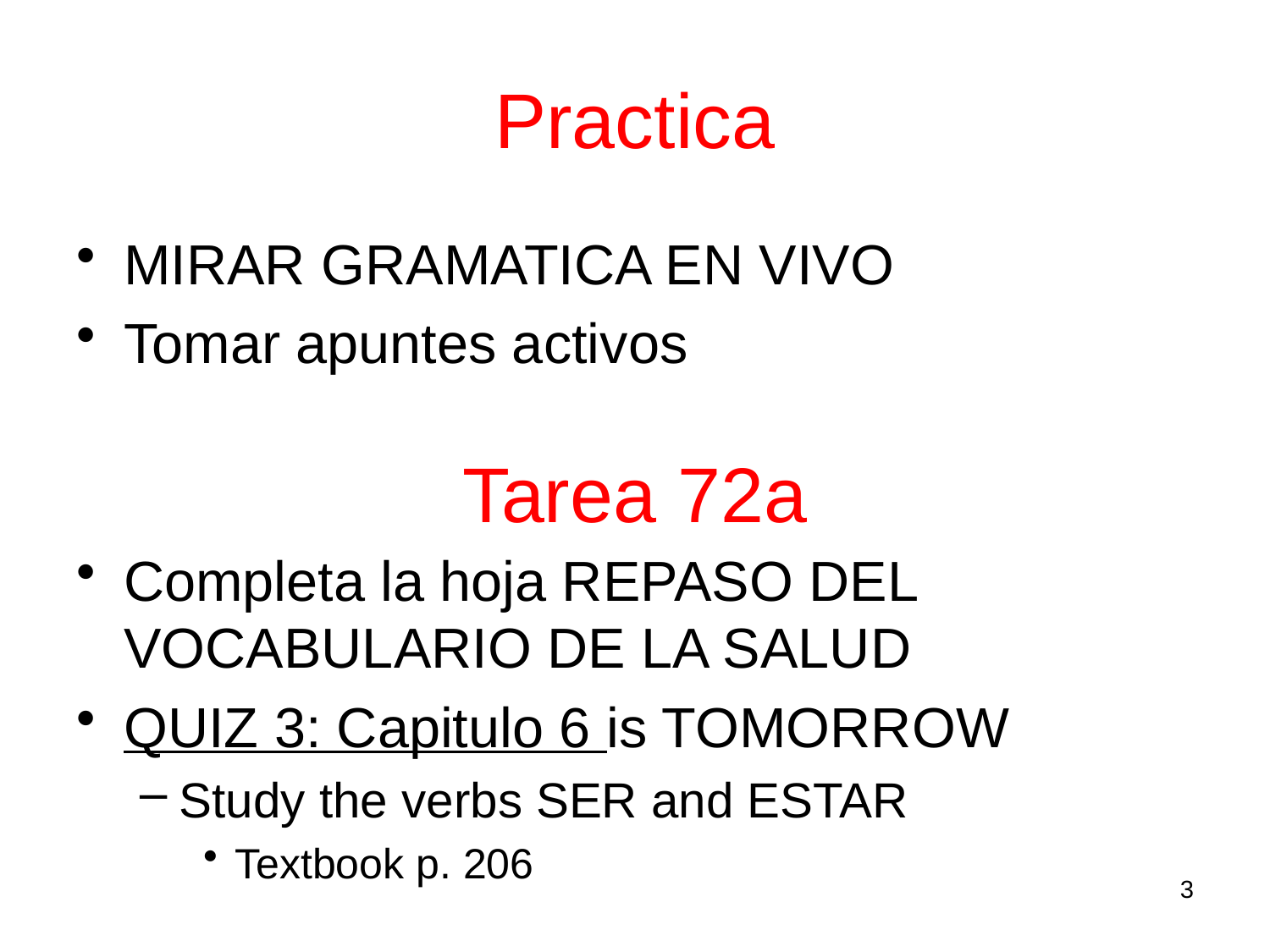

# Practica
MIRAR GRAMATICA EN VIVO
Tomar apuntes activos

Completa la hoja REPASO DEL VOCABULARIO DE LA SALUD
QUIZ 3: Capitulo 6 is TOMORROW
Study the verbs SER and ESTAR
Textbook p. 206
Tarea 72a
3